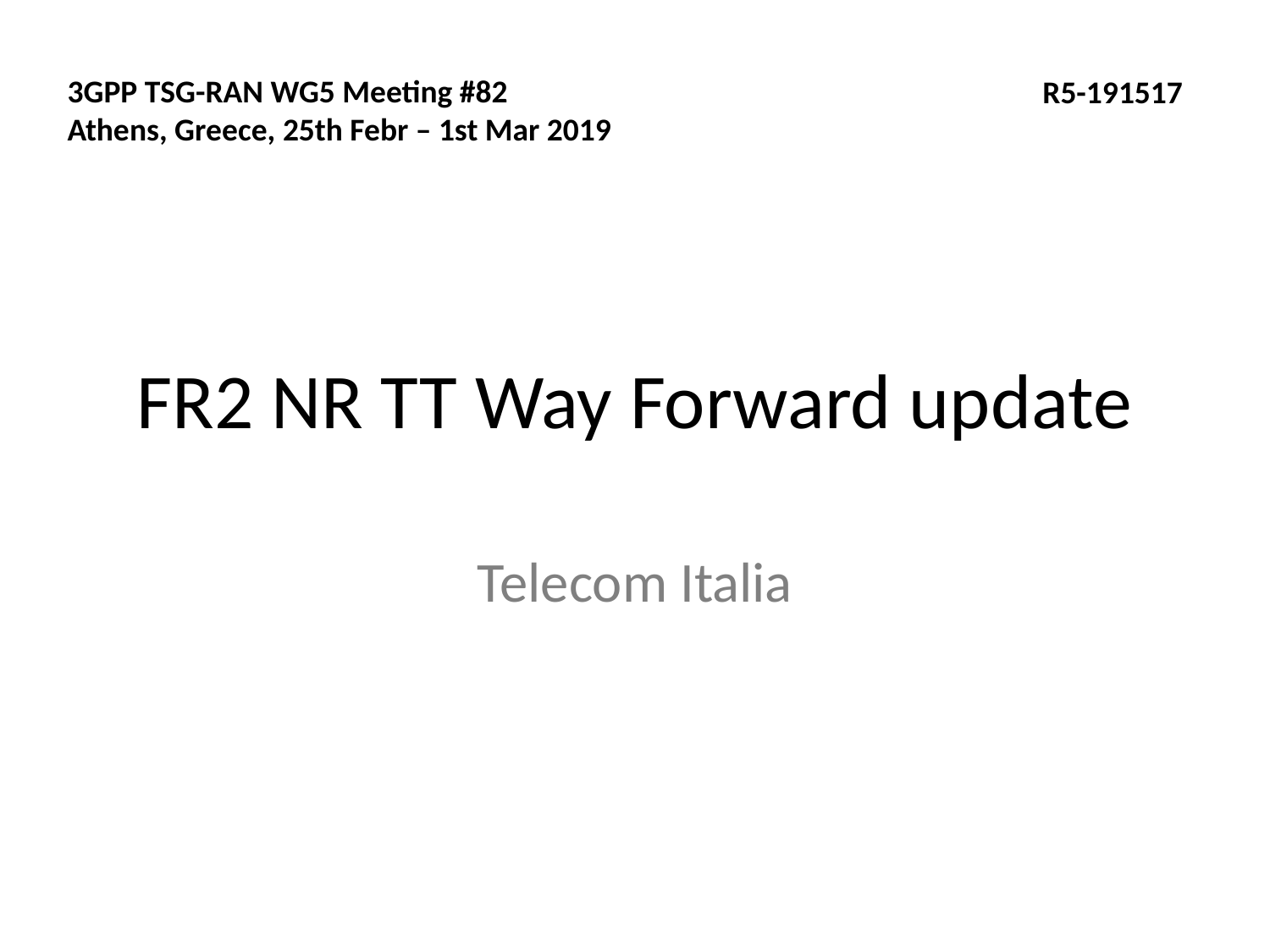

3GPP TSG-RAN WG5 Meeting #82
Athens, Greece, 25th Febr – 1st Mar 2019

R5-191517
# FR2 NR TT Way Forward update
Telecom Italia